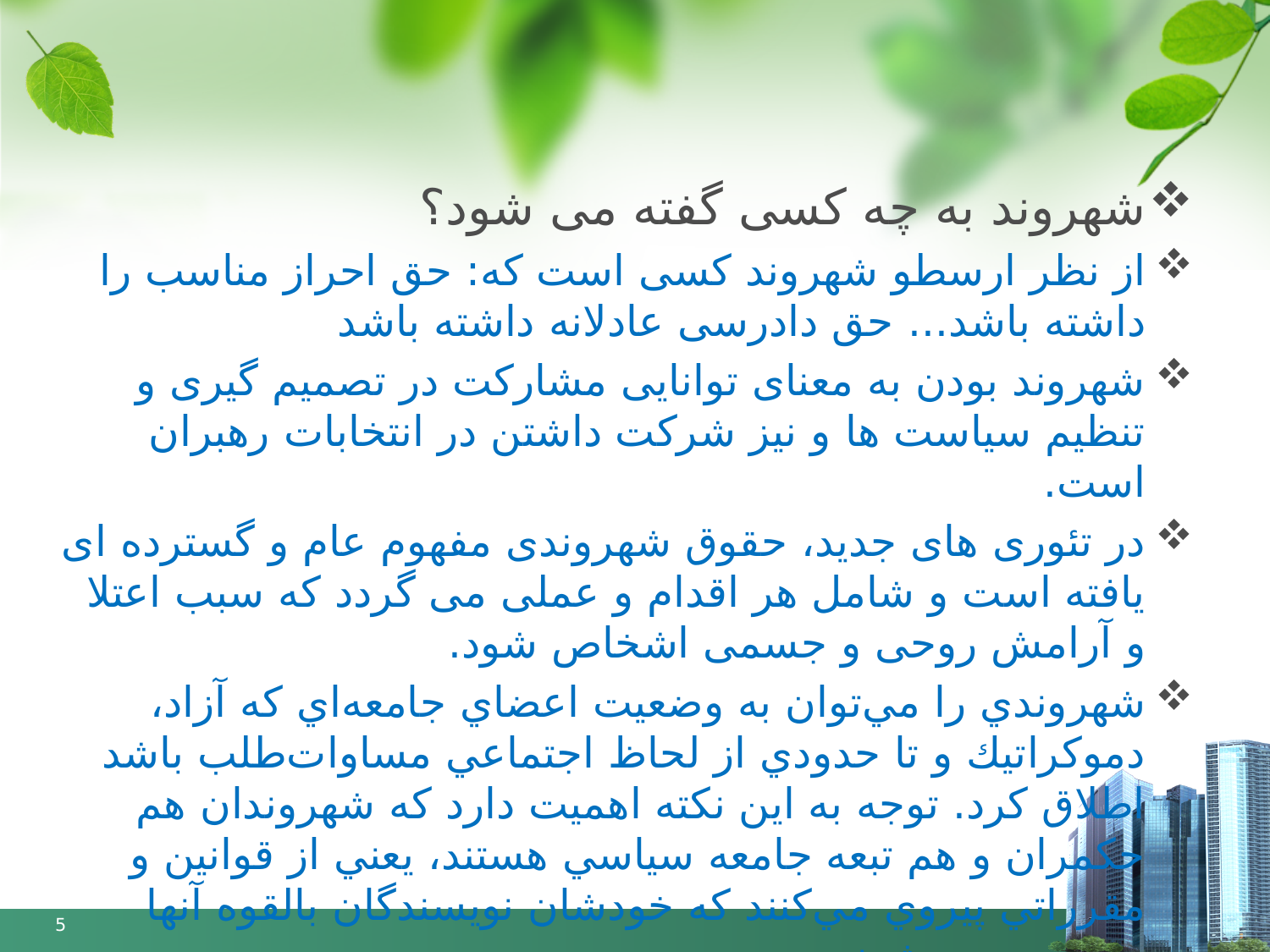

شهروند به چه کسی گفته می شود؟
از نظر ارسطو شهروند کسی است که: حق احراز مناسب را داشته باشد... حق دادرسی عادلانه داشته باشد
شهروند بودن به معنای توانایی مشارکت در تصمیم گیری و تنظیم سیاست ها و نیز شرکت داشتن در انتخابات رهبران است.
در تئوری های جدید، حقوق شهروندی مفهوم عام و گسترده ای یافته است و شامل هر اقدام و عملی می گردد که سبب اعتلا و آرامش روحی و جسمی اشخاص شود.
شهروندي را مي‌توان به وضعيت اعضاي جامعه‌اي كه آزاد، دموكراتيك و تا حدودي از لحاظ اجتماعي مساوات‌طلب باشد اطلاق كرد. توجه به اين نكته اهميت دارد كه شهروندان هم حكمران و هم تبعه جامعه سياسي هستند، يعني از قوانين و مقرراتي پيروي مي‌كنند كه خودشان نويسندگان بالقوه آنها محسوب مي‌شوند.

5